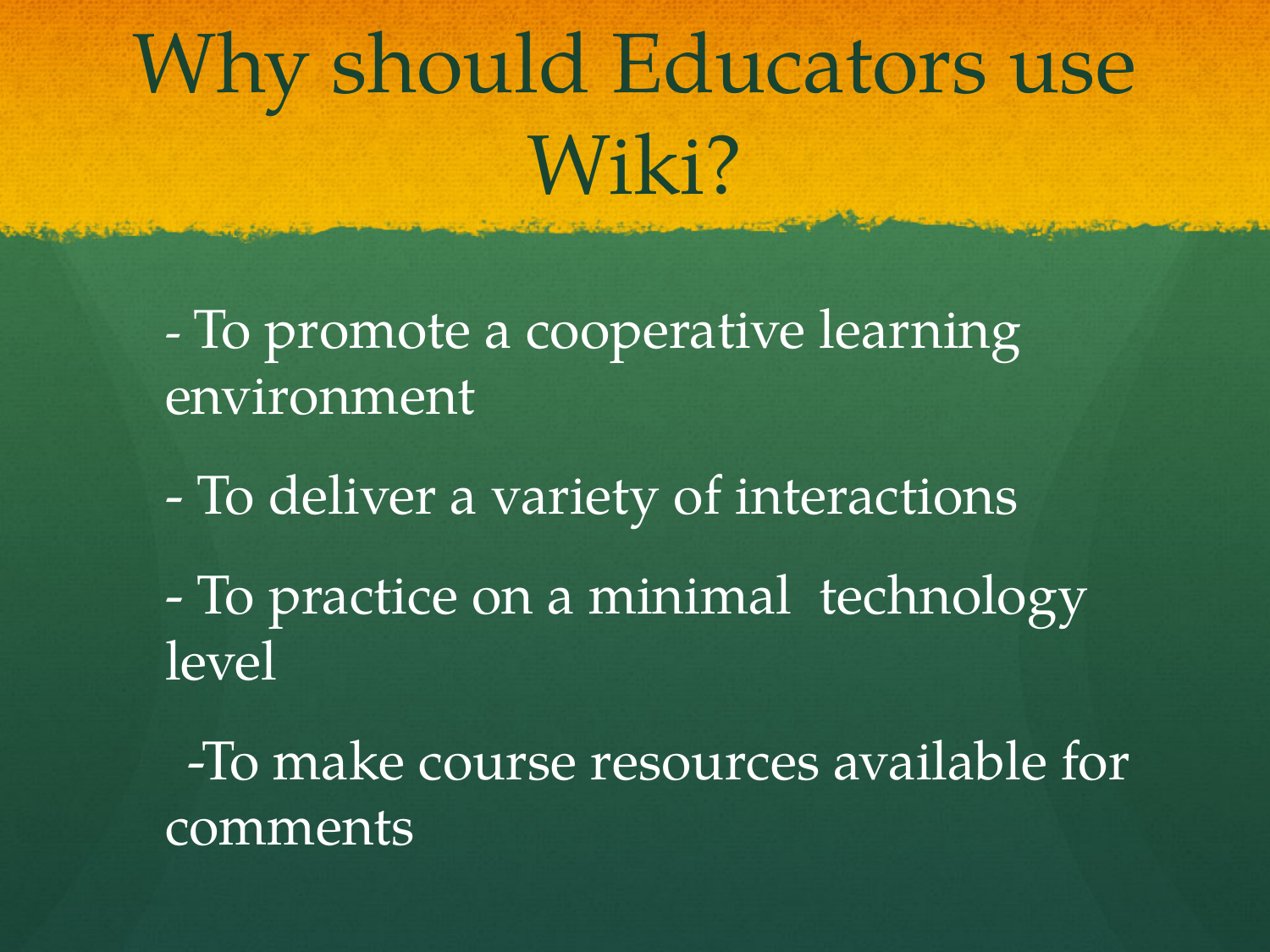

# Why should Educators use Wiki?
	- To promote a cooperative learning environment
	- To deliver a variety of interactions
	- To practice on a minimal  technology level
     -To make course resources available for comments